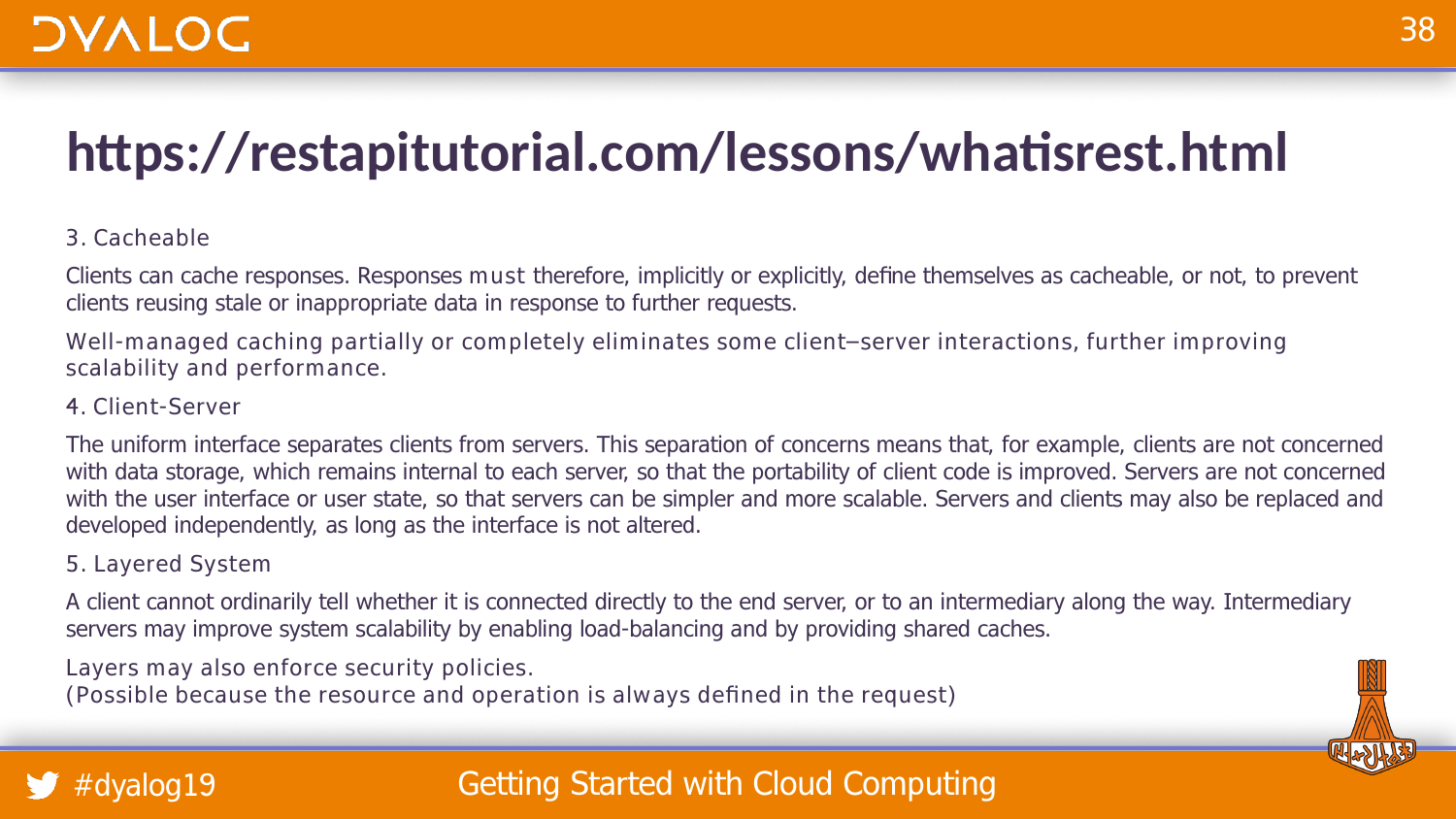

# https://restapitutorial.com/lessons/whatisrest.html
3. Cacheable
Clients can cache responses. Responses must therefore, implicitly or explicitly, define themselves as cacheable, or not, to prevent clients reusing stale or inappropriate data in response to further requests.
Well-managed caching partially or completely eliminates some client–server interactions, further improving scalability and performance.
4. Client-Server
The uniform interface separates clients from servers. This separation of concerns means that, for example, clients are not concerned with data storage, which remains internal to each server, so that the portability of client code is improved. Servers are not concerned with the user interface or user state, so that servers can be simpler and more scalable. Servers and clients may also be replaced and developed independently, as long as the interface is not altered.
5. Layered System
A client cannot ordinarily tell whether it is connected directly to the end server, or to an intermediary along the way. Intermediary servers may improve system scalability by enabling load-balancing and by providing shared caches.
Layers may also enforce security policies.
(Possible because the resource and operation is always defined in the request)